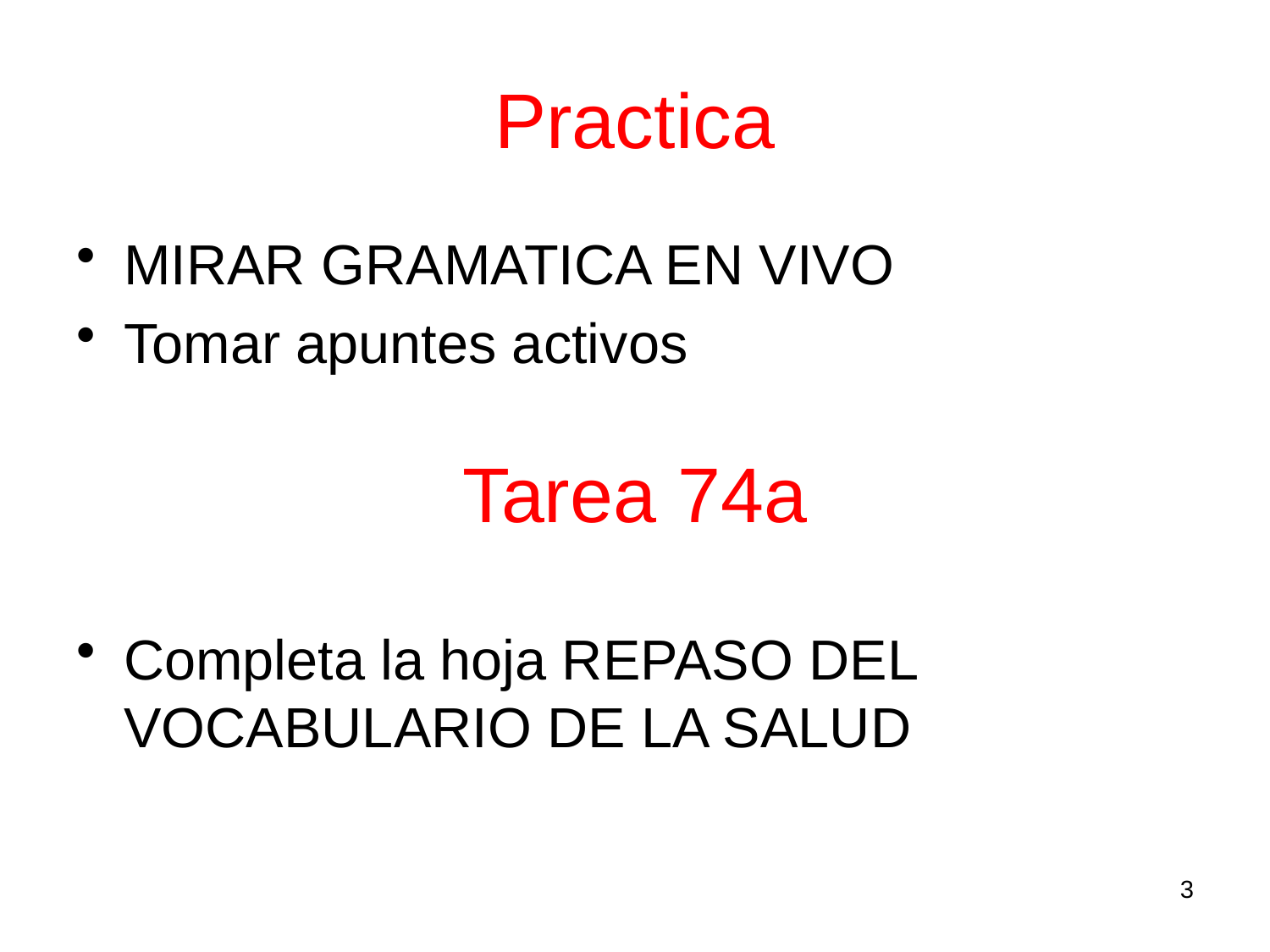

# Practica
MIRAR GRAMATICA EN VIVO
Tomar apuntes activos

Completa la hoja REPASO DEL VOCABULARIO DE LA SALUD
Tarea 74a
3